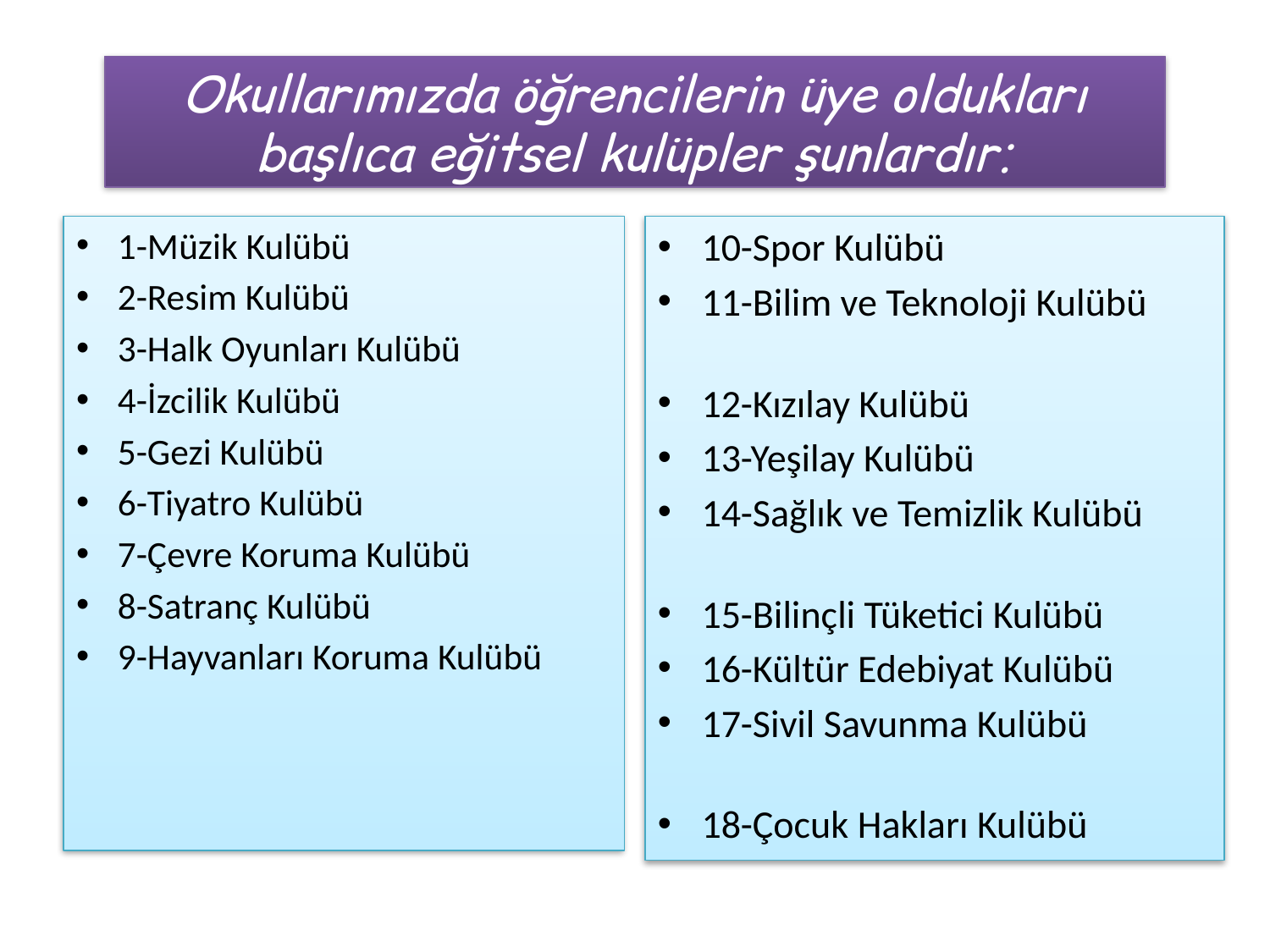

Okullarımızda öğrencilerin üye oldukları başlıca eğitsel kulüpler şunlardır:
1-Müzik Kulübü
2-Resim Kulübü
3-Halk Oyunları Kulübü
4-İzcilik Kulübü
5-Gezi Kulübü
6-Tiyatro Kulübü
7-Çevre Koruma Kulübü
8-Satranç Kulübü
9-Hayvanları Koruma Kulübü

10-Spor Kulübü
11-Bilim ve Teknoloji Kulübü
12-Kızılay Kulübü
13-Yeşilay Kulübü
14-Sağlık ve Temizlik Kulübü
15-Bilinçli Tüketici Kulübü
16-Kültür Edebiyat Kulübü
17-Sivil Savunma Kulübü
18-Çocuk Hakları Kulübü